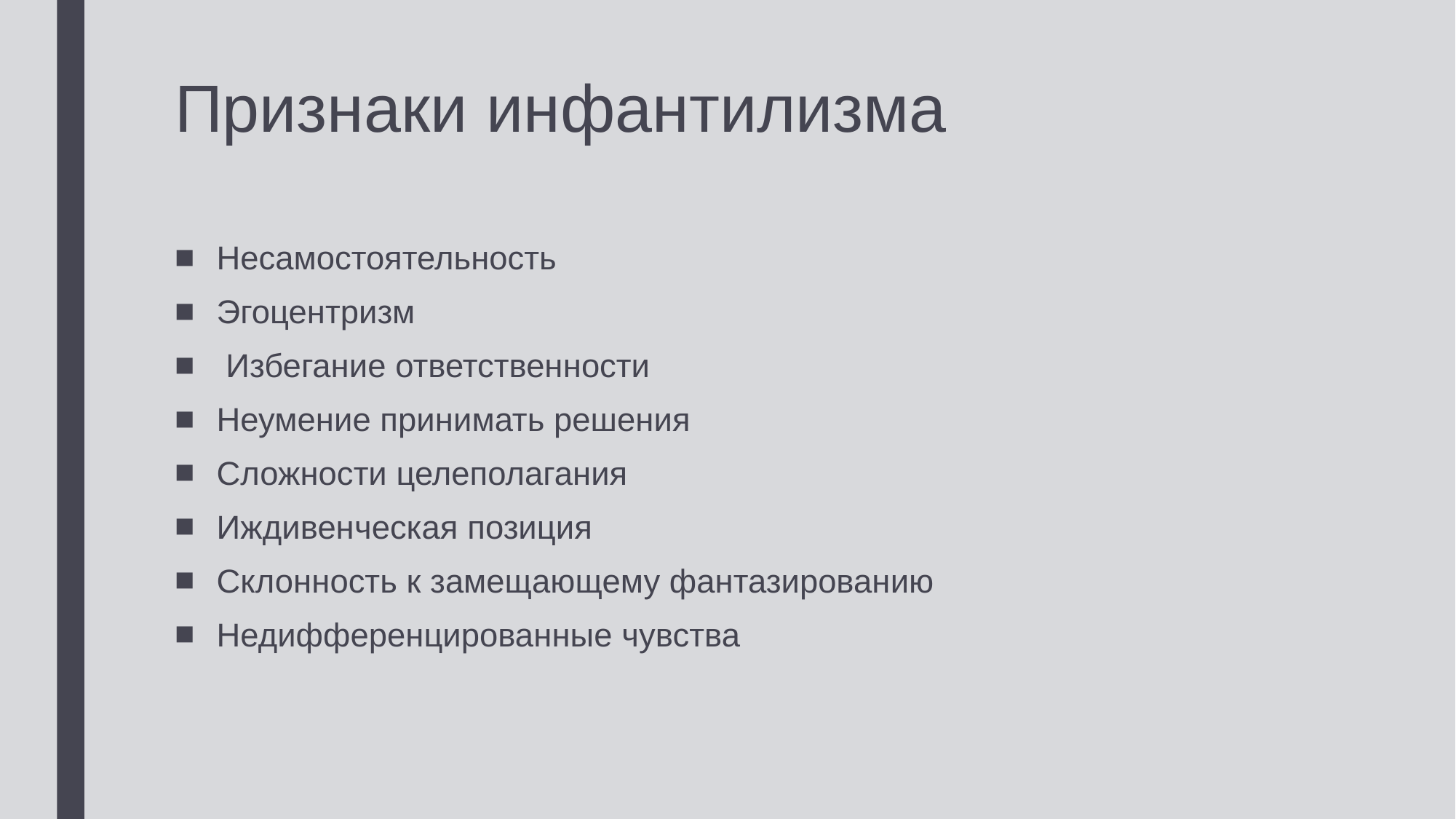

# Признаки инфантилизма
Несамостоятельность
Эгоцентризм
 Избегание ответственности
Неумение принимать решения
Сложности целеполагания
Иждивенческая позиция
Склонность к замещающему фантазированию
Недифференцированные чувства